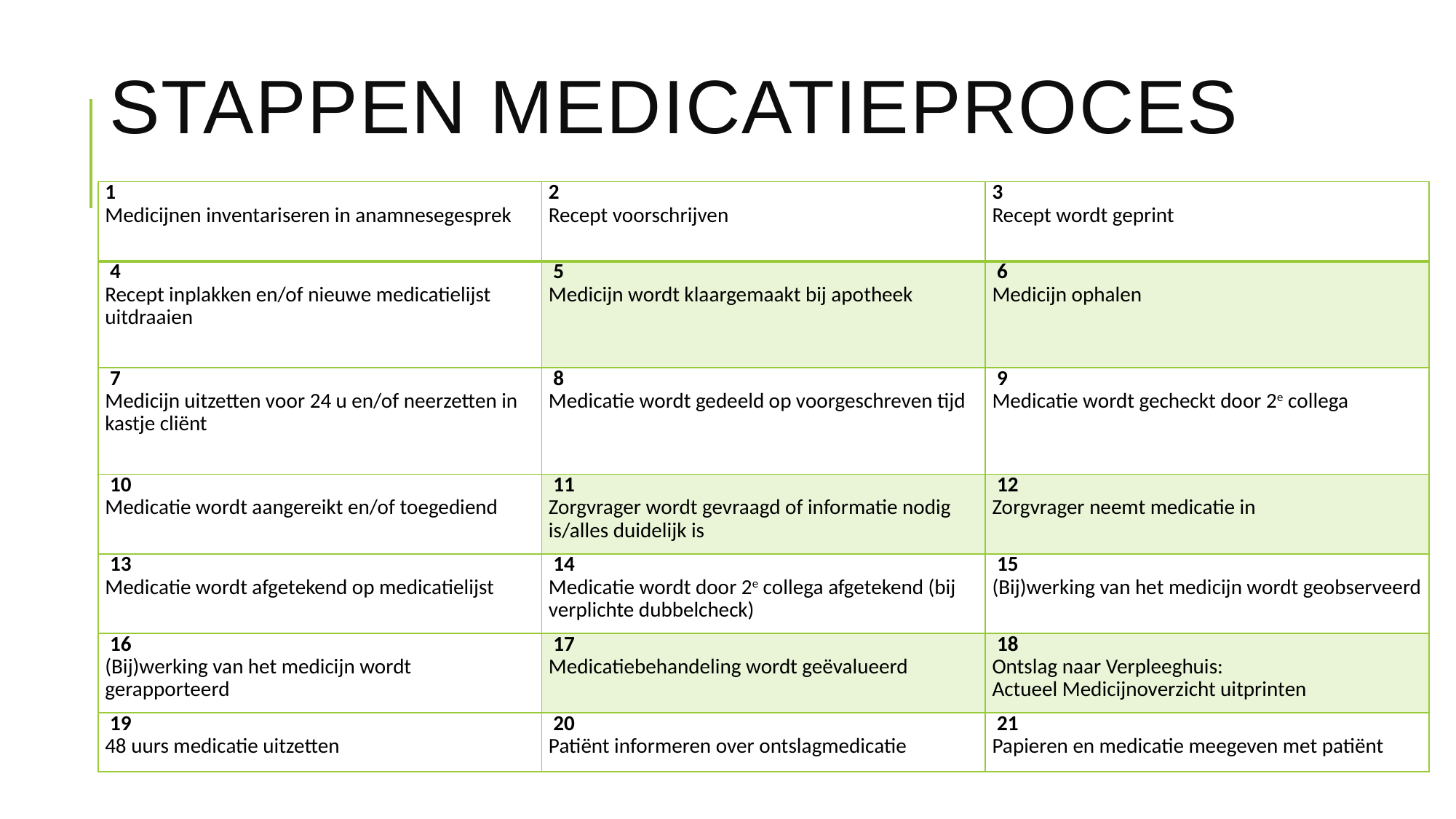

# Stappen Medicatieproces
| 1  Medicijnen inventariseren in anamnesegesprek | 2  Recept voorschrijven | 3  Recept wordt geprint |
| --- | --- | --- |
| 4 Recept inplakken en/of nieuwe medicatielijst uitdraaien | 5 Medicijn wordt klaargemaakt bij apotheek | 6 Medicijn ophalen |
| 7 Medicijn uitzetten voor 24 u en/of neerzetten in kastje cliënt | 8 Medicatie wordt gedeeld op voorgeschreven tijd | 9 Medicatie wordt gecheckt door 2e collega |
| 10 Medicatie wordt aangereikt en/of toegediend | 11 Zorgvrager wordt gevraagd of informatie nodig is/alles duidelijk is | 12 Zorgvrager neemt medicatie in |
| 13 Medicatie wordt afgetekend op medicatielijst | 14 Medicatie wordt door 2e collega afgetekend (bij verplichte dubbelcheck) | 15 (Bij)werking van het medicijn wordt geobserveerd |
| 16 (Bij)werking van het medicijn wordt gerapporteerd | 17 Medicatiebehandeling wordt geëvalueerd | 18 Ontslag naar Verpleeghuis: Actueel Medicijnoverzicht uitprinten |
| 19 48 uurs medicatie uitzetten | 20 Patiënt informeren over ontslagmedicatie | 21 Papieren en medicatie meegeven met patiënt |